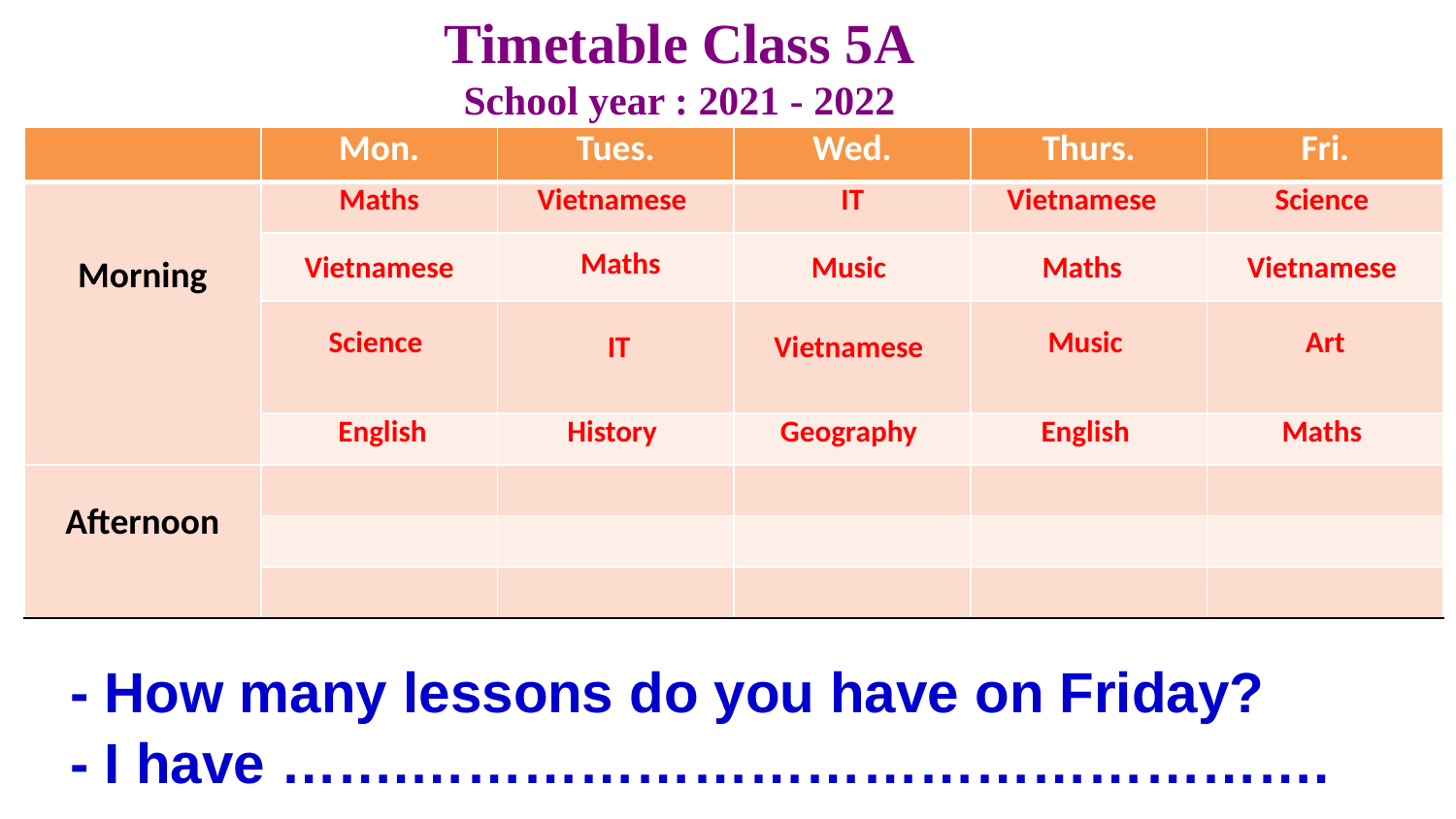

Timetable Class 5A
School year : 2021 - 2022
|  | Mon. | Tues. | Wed. | Thurs. | Fri. |
| --- | --- | --- | --- | --- | --- |
| Morning | Maths | Vietnamese | IT | Vietnamese | Science |
|  | Vietnamese | Maths | Music | Maths | Vietnamese |
|  | Science | IT | Vietnamese | Music | Art |
|  | English | History | Geography | English | Maths |
| Afternoon |  |  |  |  |  |
|  |  |  |  |  |  |
|  |  |  |  |  |  |
- How many lessons do you have on Friday?
- I have …….………………………………………….